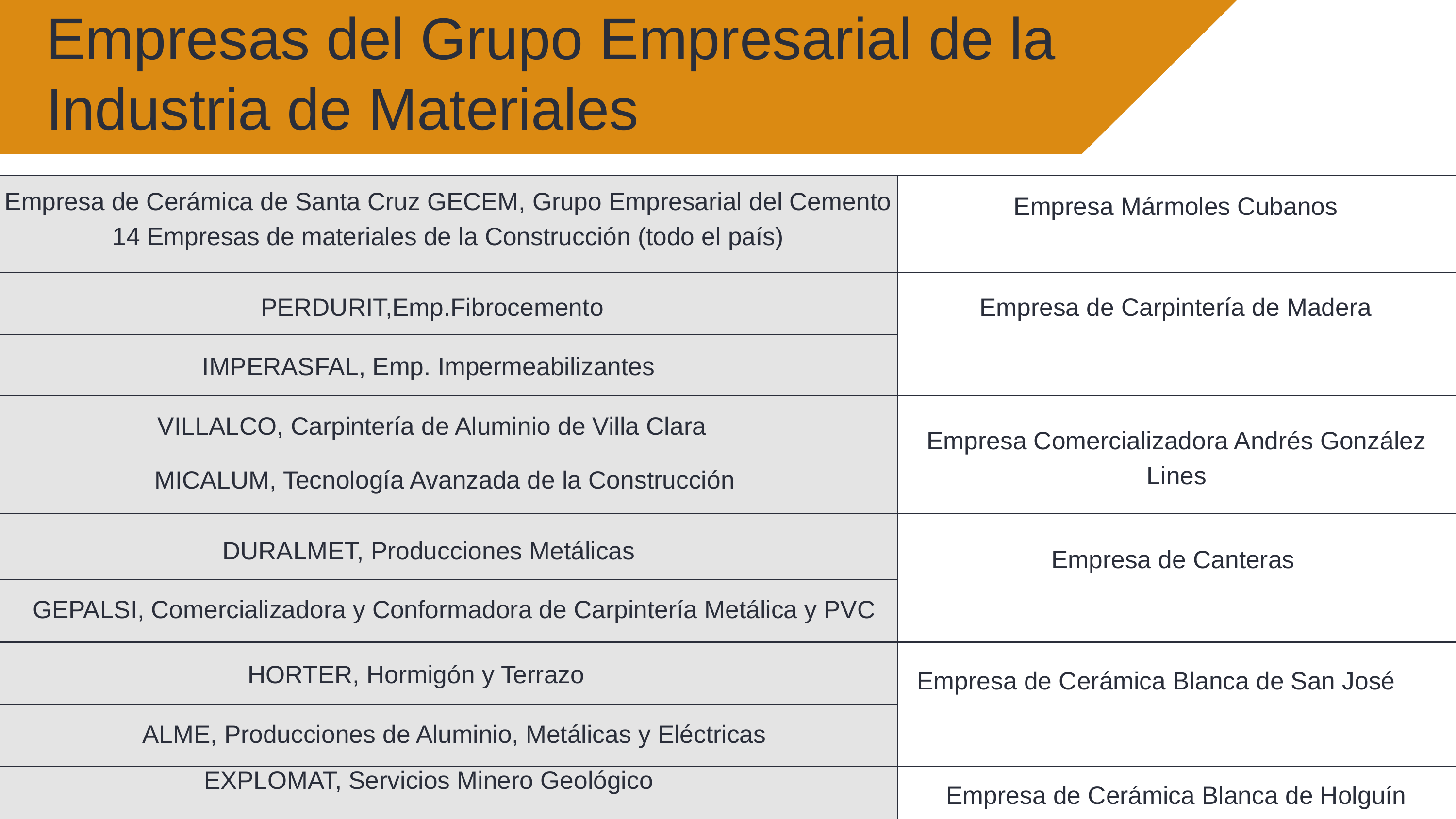

Empresas del Grupo Empresarial de la Industria de Materiales
|  |  |
| --- | --- |
|  |  |
|  |  |
|  |  |
|  |  |
|  |  |
|  |  |
|  |  |
|  |  |
|  |  |
Empresa de Cerámica de Santa Cruz GECEM, Grupo Empresarial del Cemento
14 Empresas de materiales de la Construcción (todo el país)

Empresa Mármoles Cubanos

PERDURIT,Emp.Fibrocemento
Empresa de Carpintería de Madera

IMPERASFAL, Emp. Impermeabilizantes
VILLALCO, Carpintería de Aluminio de Villa Clara

Empresa Comercializadora Andrés González Lines

MICALUM, Tecnología Avanzada de la Construcción

DURALMET, Producciones Metálicas
Empresa de Canteras
GEPALSI, Comercializadora y Conformadora de Carpintería Metálica y PVC

HORTER, Hormigón y Terrazo

Empresa de Cerámica Blanca de San José

ALME, Producciones de Aluminio, Metálicas y Eléctricas

EXPLOMAT, Servicios Minero Geológico
Empresa de Cerámica Blanca de Holguín